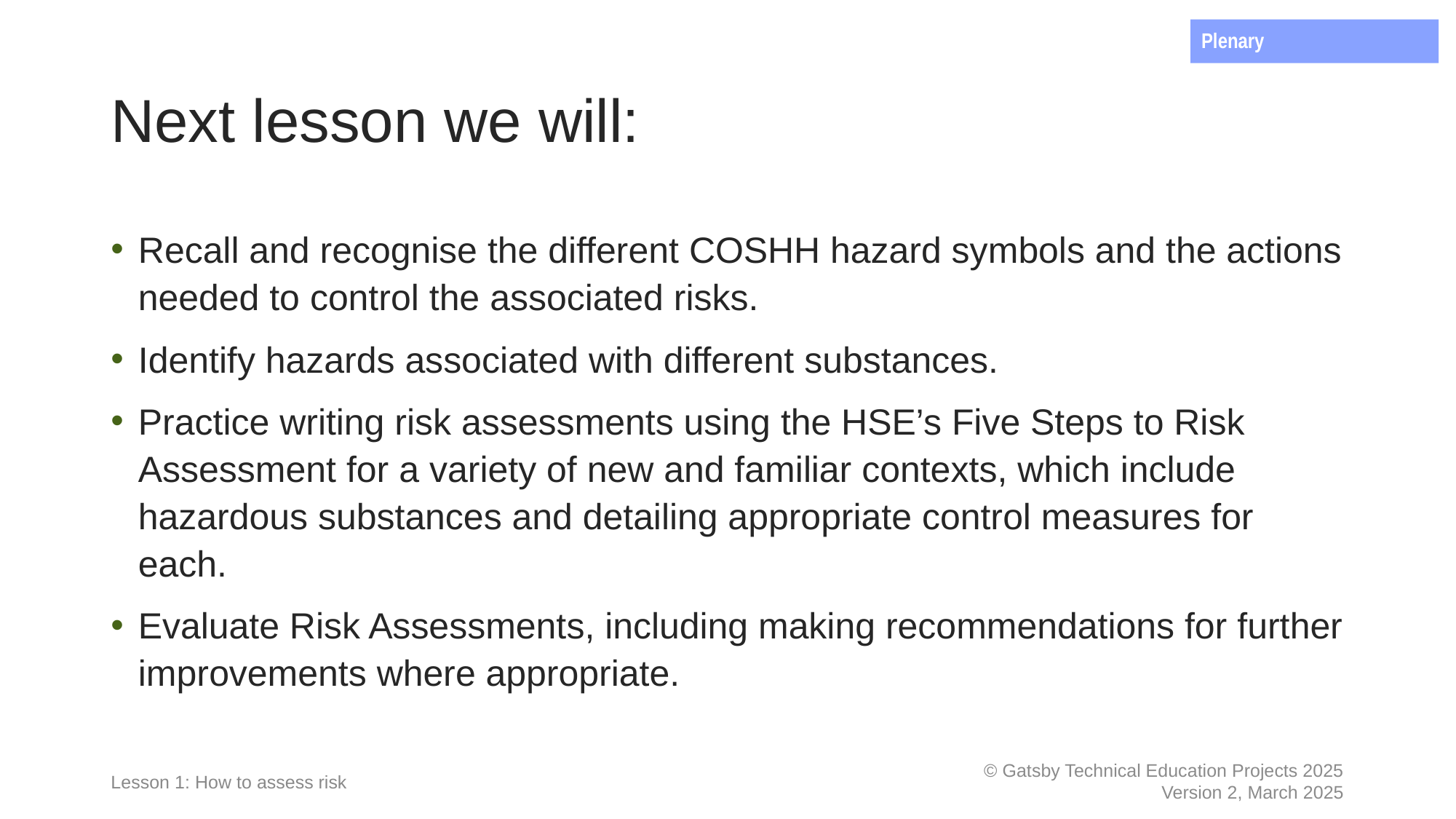

Plenary
# Next lesson we will:
Recall and recognise the different COSHH hazard symbols and the actions needed to control the associated risks.
Identify hazards associated with different substances.
Practice writing risk assessments using the HSE’s Five Steps to Risk Assessment for a variety of new and familiar contexts, which include hazardous substances and detailing appropriate control measures for each.
Evaluate Risk Assessments, including making recommendations for further improvements where appropriate.

Lesson 1: How to assess risk